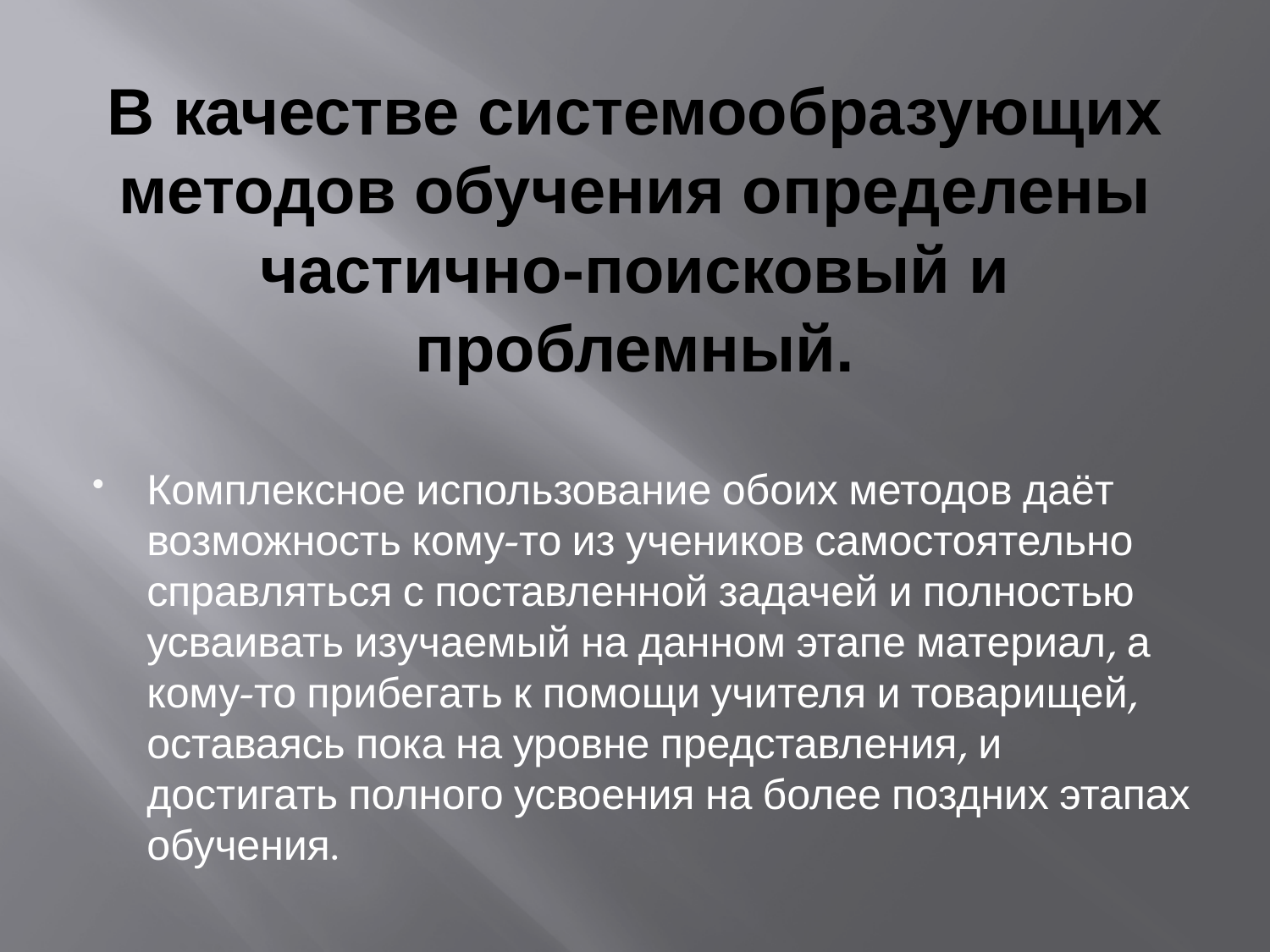

# В качестве системообразующих методов обучения определены частично-поисковый и проблемный.
Комплексное использование обоих методов даёт возможность кому-то из учеников самостоятельно справляться с поставленной задачей и полностью усваивать изучаемый на данном этапе материал, а кому-то прибегать к помощи учителя и товарищей, оставаясь пока на уровне представления, и достигать полного усвоения на более поздних этапах обучения.